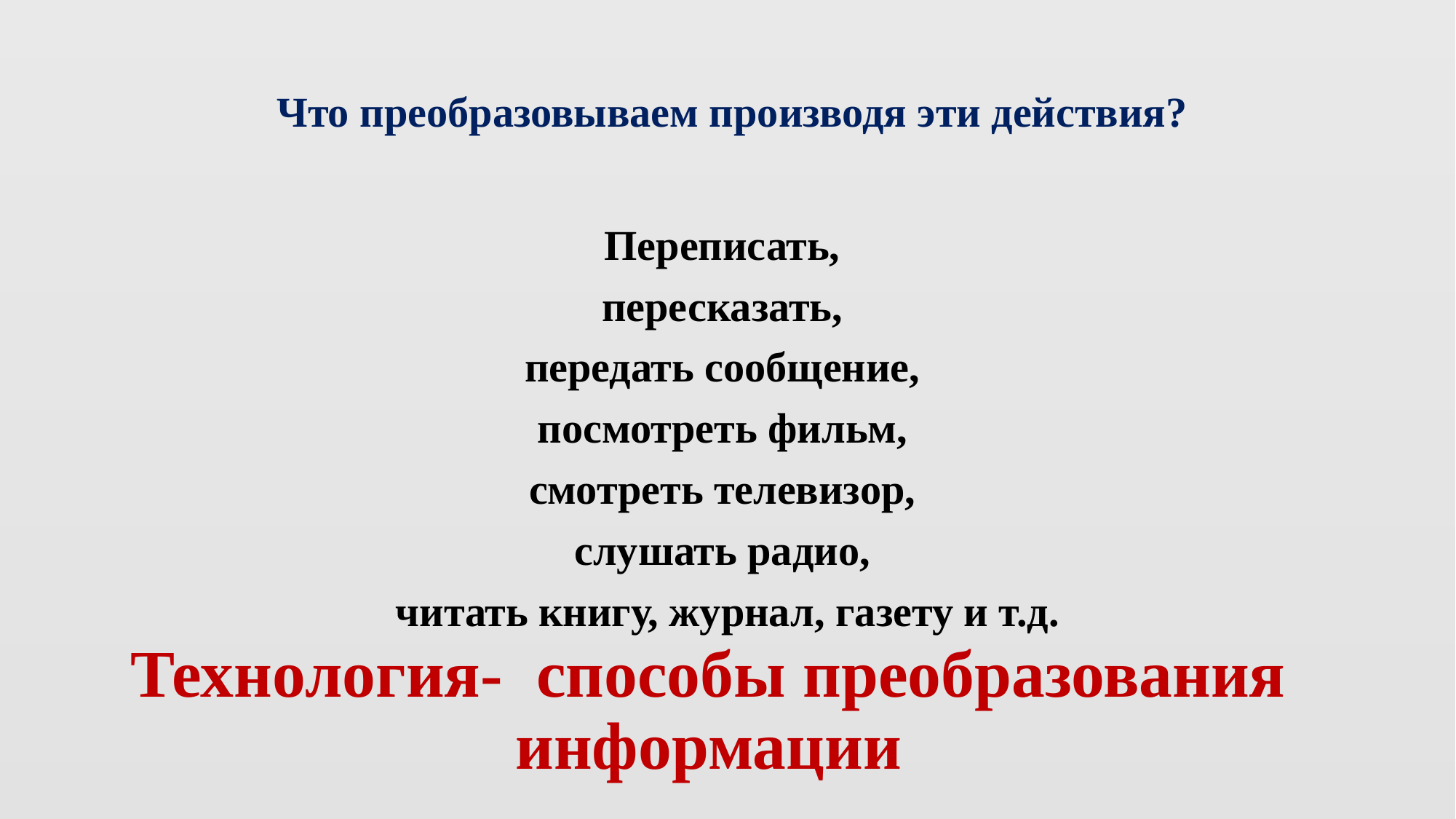

Что преобразовываем производя эти действия?
Переписать,
пересказать,
передать сообщение,
посмотреть фильм,
смотреть телевизор,
слушать радио,
читать книгу, журнал, газету и т.д.
# Технология-  способы преобразования информации